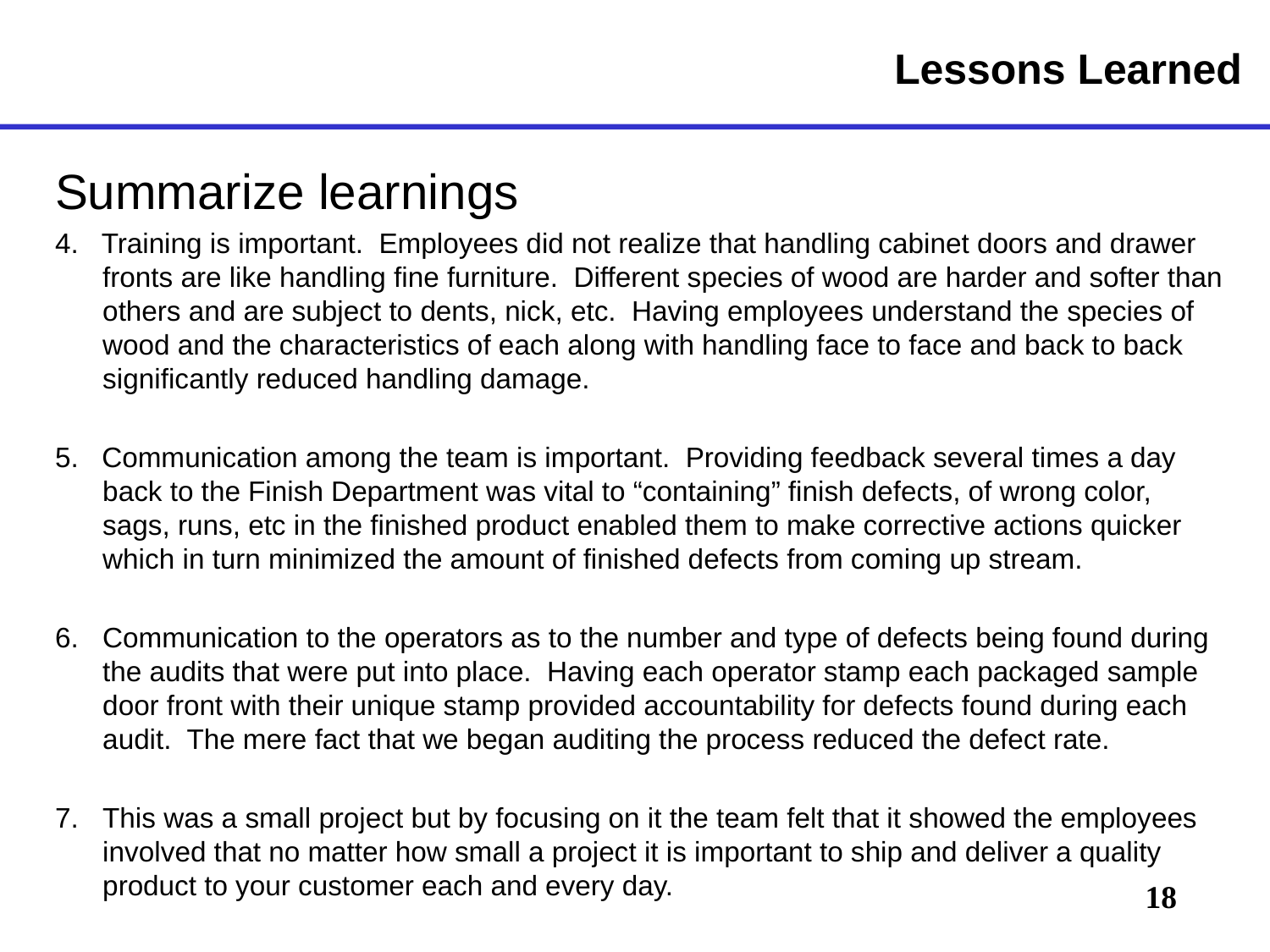

# Lessons Learned
Summarize learnings
4.   Training is important.  Employees did not realize that handling cabinet doors and drawer fronts are like handling fine furniture.  Different species of wood are harder and softer than others and are subject to dents, nick, etc.  Having employees understand the species of wood and the characteristics of each along with handling face to face and back to back significantly reduced handling damage.

5.   Communication among the team is important.  Providing feedback several times a day back to the Finish Department was vital to “containing” finish defects, of wrong color, sags, runs, etc in the finished product enabled them to make corrective actions quicker which in turn minimized the amount of finished defects from coming up stream.

Communication to the operators as to the number and type of defects being found during the audits that were put into place.  Having each operator stamp each packaged sample door front with their unique stamp provided accountability for defects found during each audit.  The mere fact that we began auditing the process reduced the defect rate.

This was a small project but by focusing on it the team felt that it showed the employees involved that no matter how small a project it is important to ship and deliver a quality product to your customer each and every day.